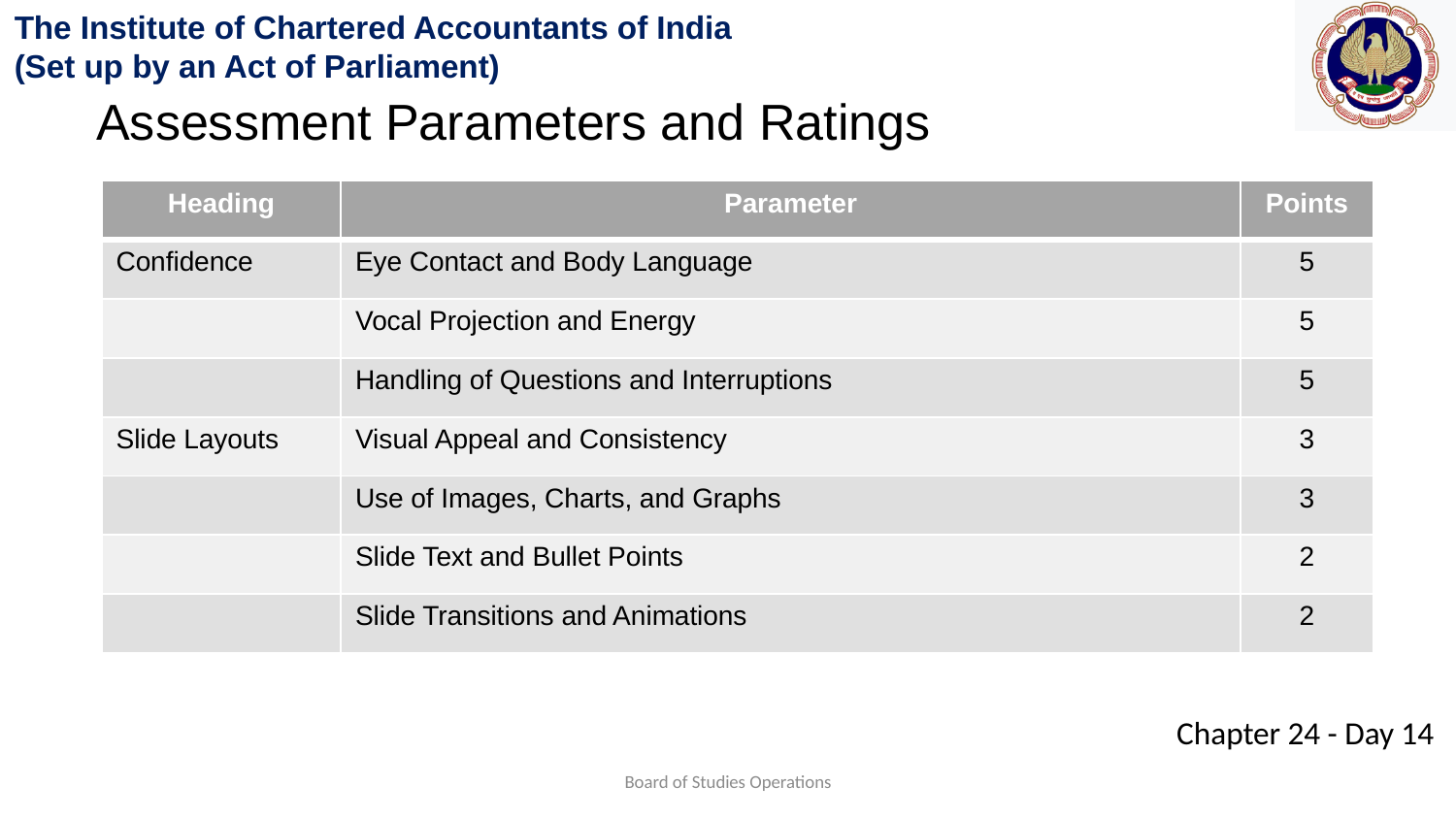

Assessment Parameters and Ratings

| Heading | Parameter | Points |
| --- | --- | --- |
| Confidence | Eye Contact and Body Language | 5 |
|  | Vocal Projection and Energy | 5 |
|  | Handling of Questions and Interruptions | 5 |
| Slide Layouts | Visual Appeal and Consistency | 3 |
|  | Use of Images, Charts, and Graphs | 3 |
|  | Slide Text and Bullet Points | 2 |
|  | Slide Transitions and Animations | 2 |
Board of Studies Operations